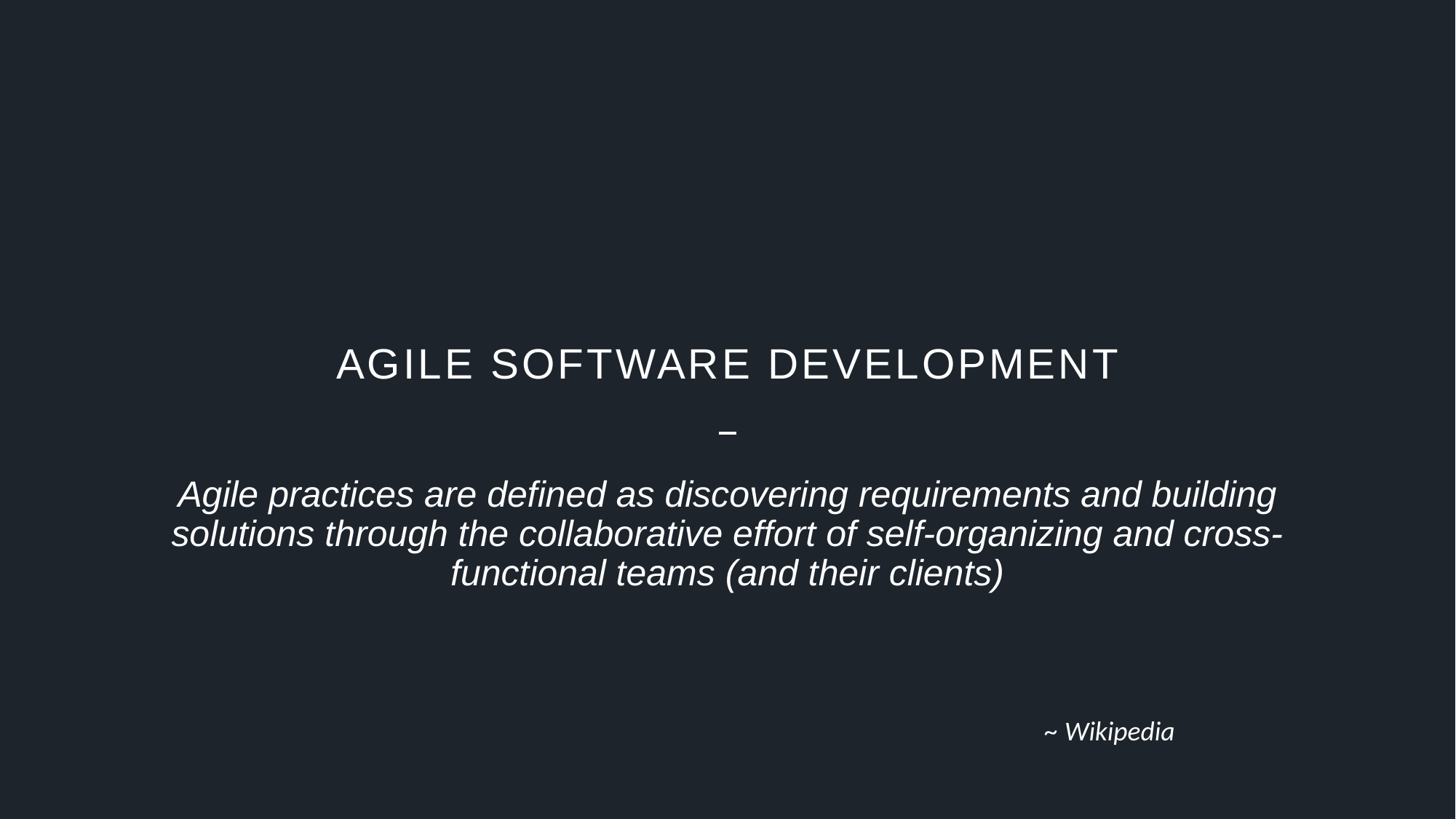

# AGILE SOFTWARE DEVELOPMENT

Agile practices are defined as discovering requirements and building solutions through the collaborative effort of self-organizing and cross-functional teams (and their clients)
~ Wikipedia